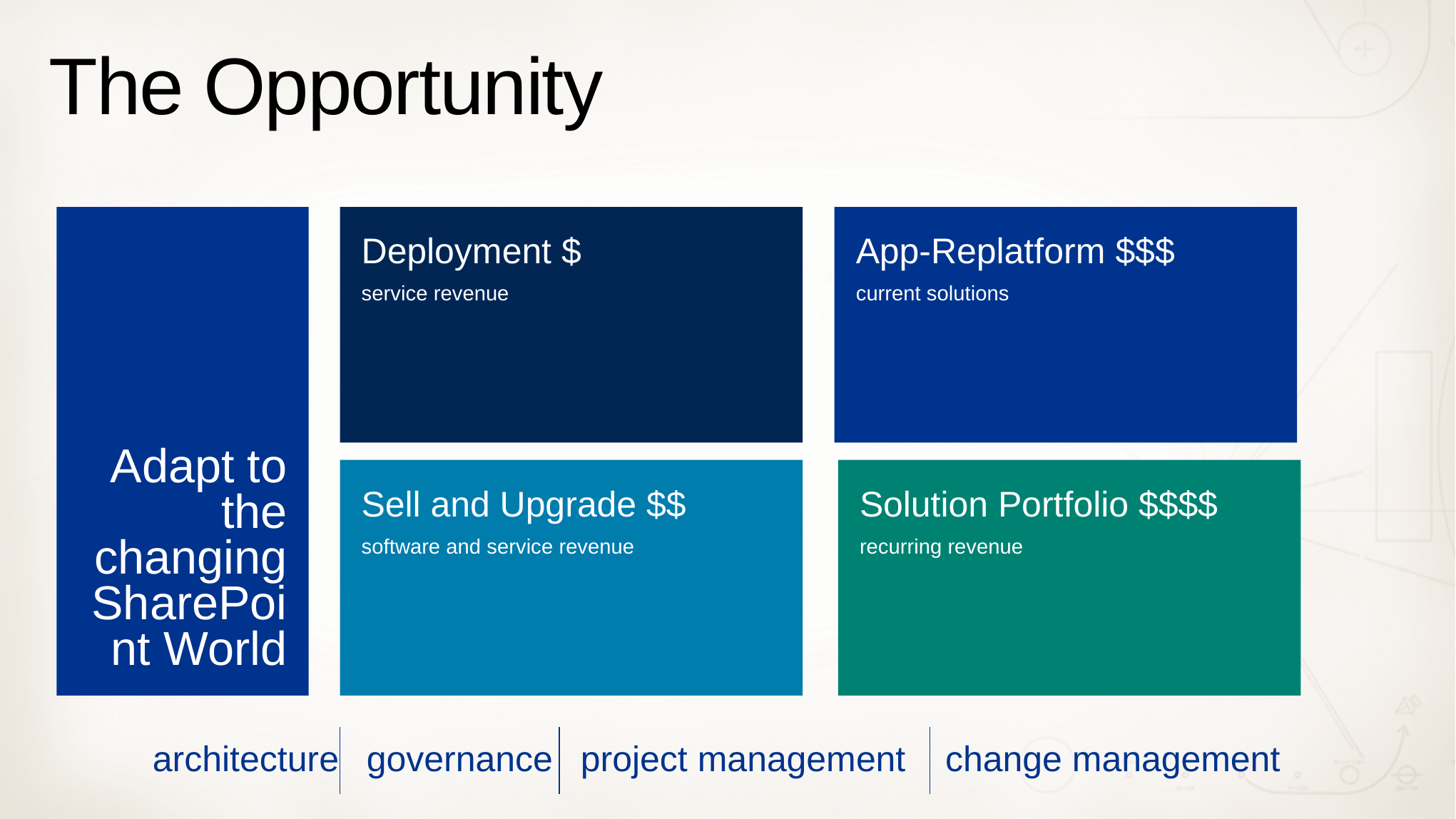

# The Opportunity
Adapt to the changing SharePoint World
Deployment $
service revenue
App-Replatform $$$
current solutions

Sell and Upgrade $$
software and service revenue
Solution Portfolio $$$$
recurring revenue

architecture	governance	project management    change management